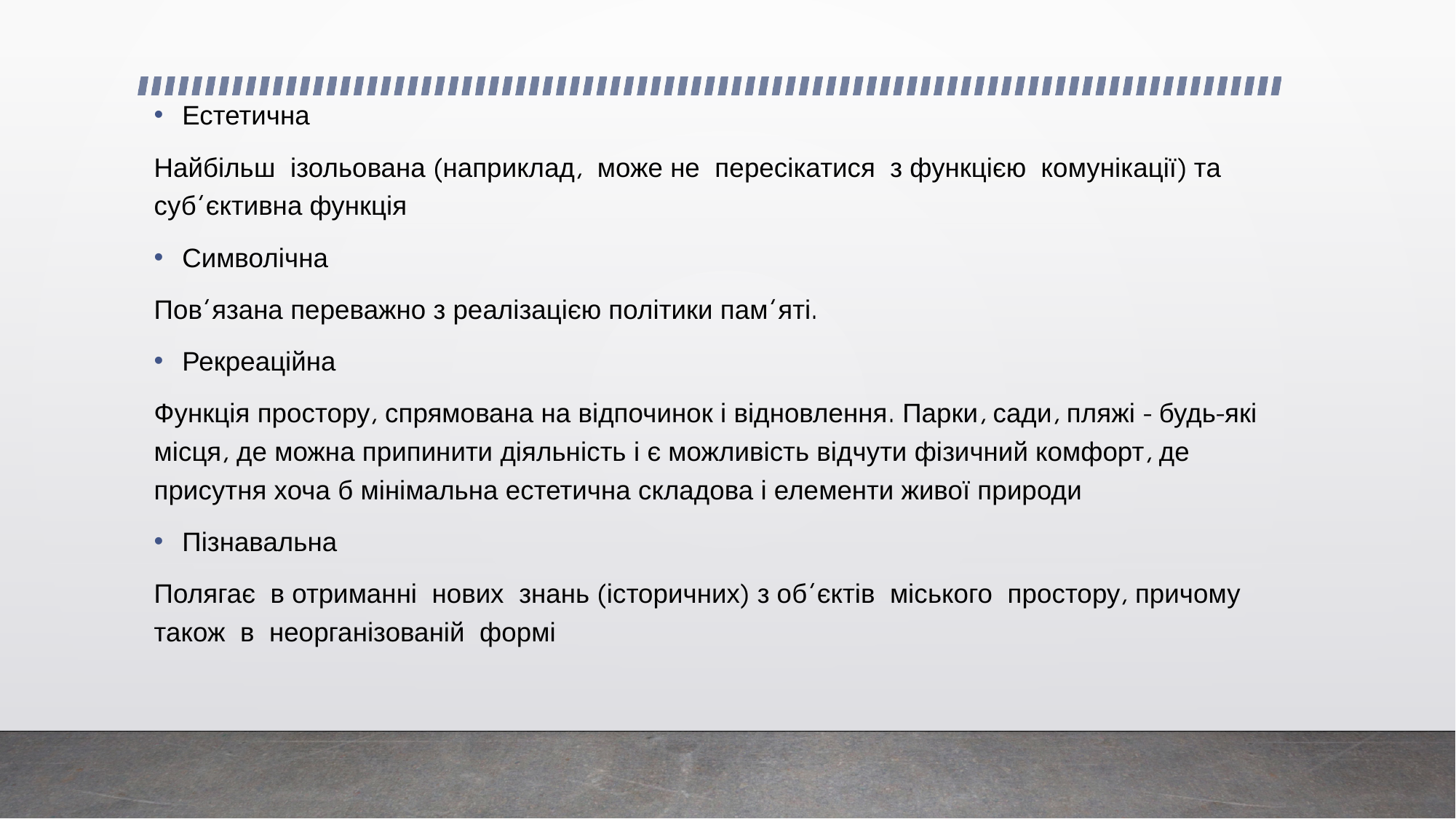

Естетична
Найбільш  ізольована (наприклад,  може не  пересікатися  з функцією  комунікації) та суб’єктивна функція
Символічна
Пов’язана переважно з реалізацією політики пам’яті.
Рекреаційна
Функція простору, спрямована на відпочинок і відновлення. Парки, сади, пляжі - будь-які місця, де можна припинити діяльність і є можливість відчути фізичний комфорт, де  присутня хоча б мінімальна естетична складова і елементи живої природи
Пізнавальна
Полягає  в отриманні  нових  знань (історичних) з об’єктів  міського  простору, причому  також  в  неорганізованій  формі